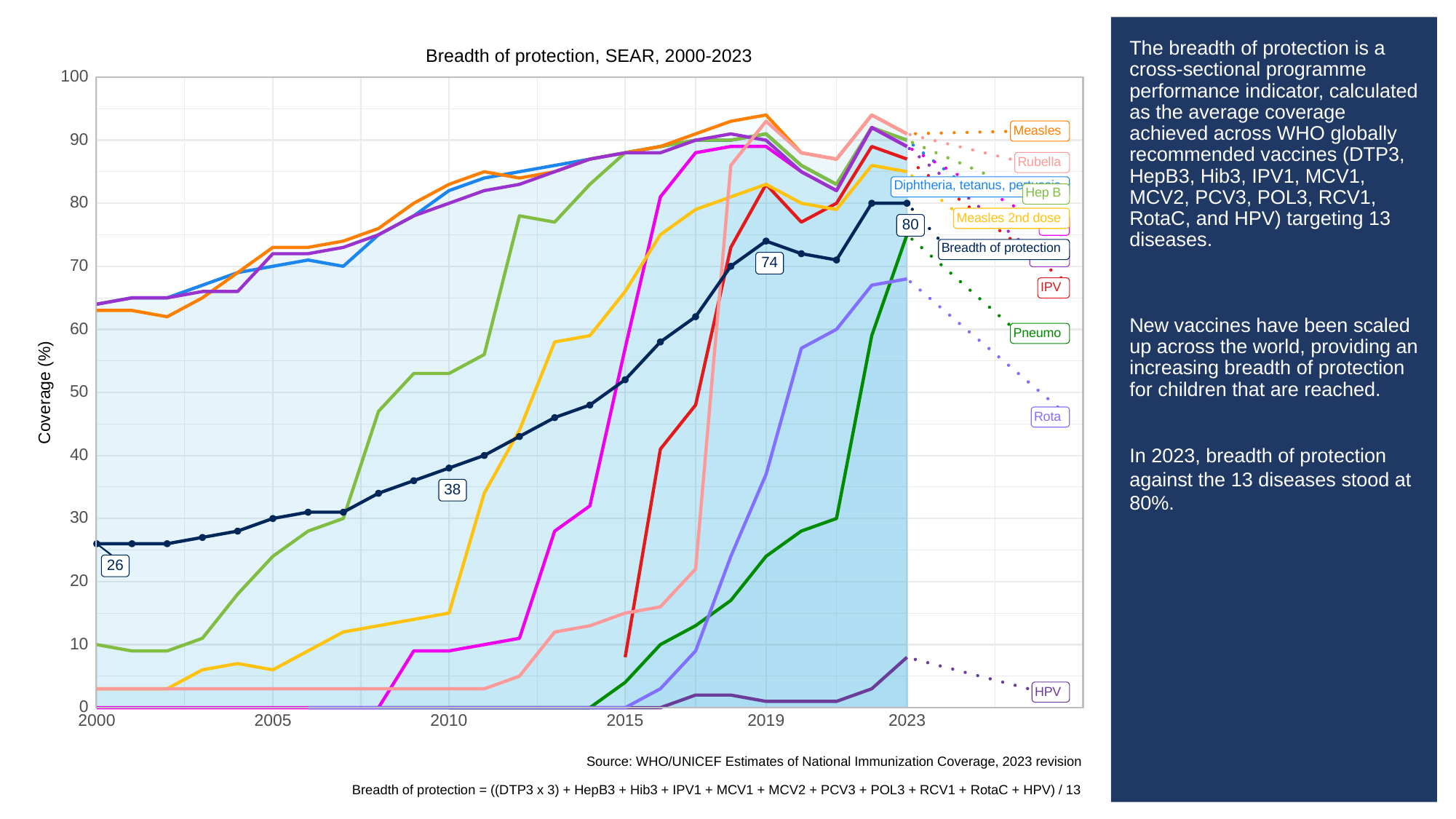

# The breadth of protection is a cross-sectional programme performance indicator, calculated as the average coverage achieved across WHO globally recommended vaccines (DTP3, HepB3, Hib3, IPV1, MCV1, MCV2, PCV3, POL3, RCV1, RotaC, and HPV) targeting 13 diseases.

New vaccines have been scaled up across the world, providing an increasing breadth of protection for children that are reached.

In 2023, breadth of protection against the 13 diseases stood at 80%.

Breadth of protection, SEAR, 2000-2023
100

Measles

90

Rubella

Diphtheria, tetanus, pertussis

Hep B
80

Measles 2nd dose

80
Hib

Breadth of protection

Polio

74
70

IPV

60

Pneumo

Coverage (%)
50

Rota

40

38

30

26
20

10

HPV
0

2023
2000
2005
2010
2015
2019
Source: WHO/UNICEF Estimates of National Immunization Coverage, 2023 revision

Breadth of protection = ((DTP3 x 3) + HepB3 + Hib3 + IPV1 + MCV1 + MCV2 + PCV3 + POL3 + RCV1 + RotaC + HPV) / 13